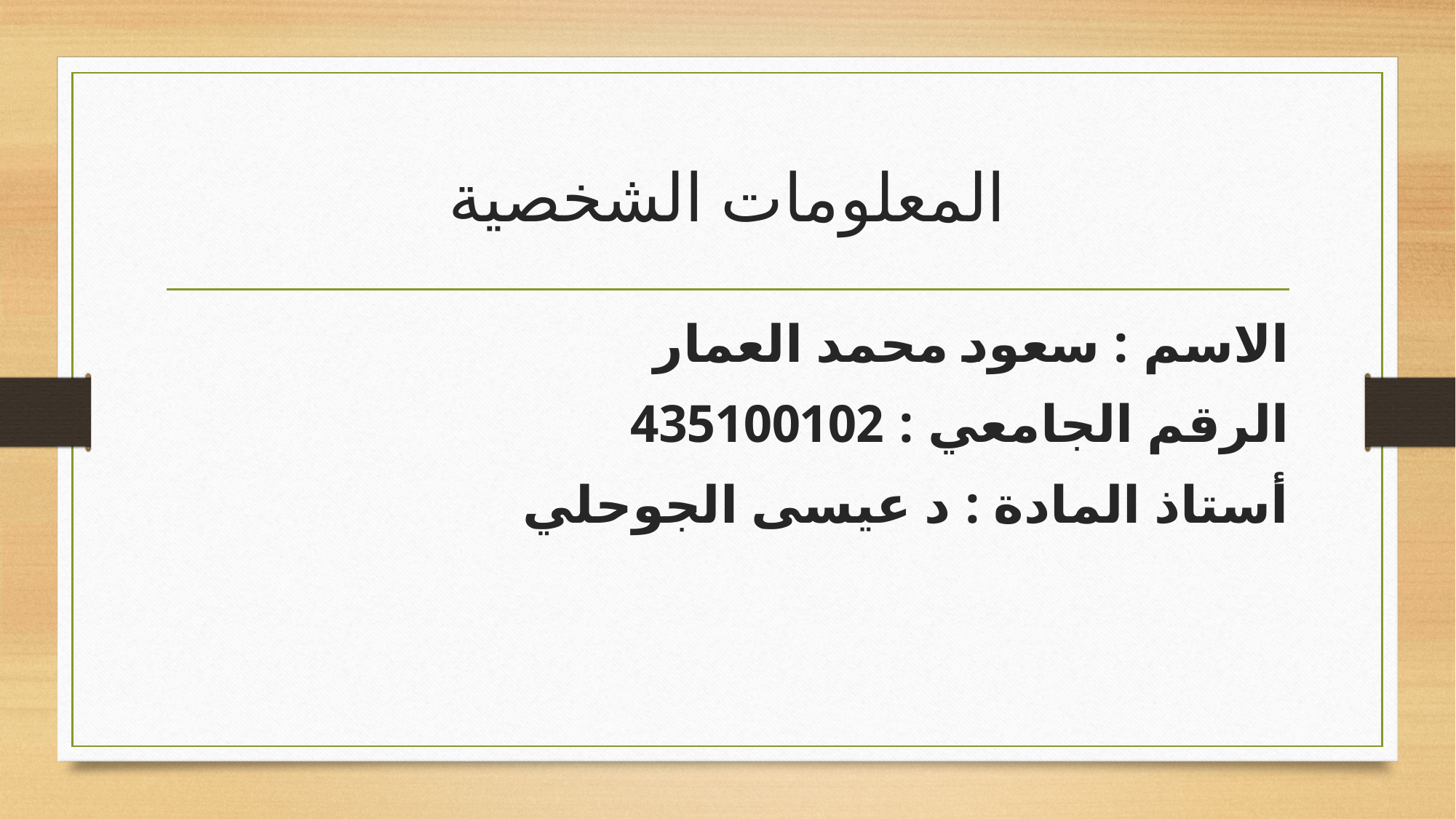

# المعلومات الشخصية
الاسم : سعود محمد العمار
الرقم الجامعي : 435100102
أستاذ المادة : د عيسى الجوحلي